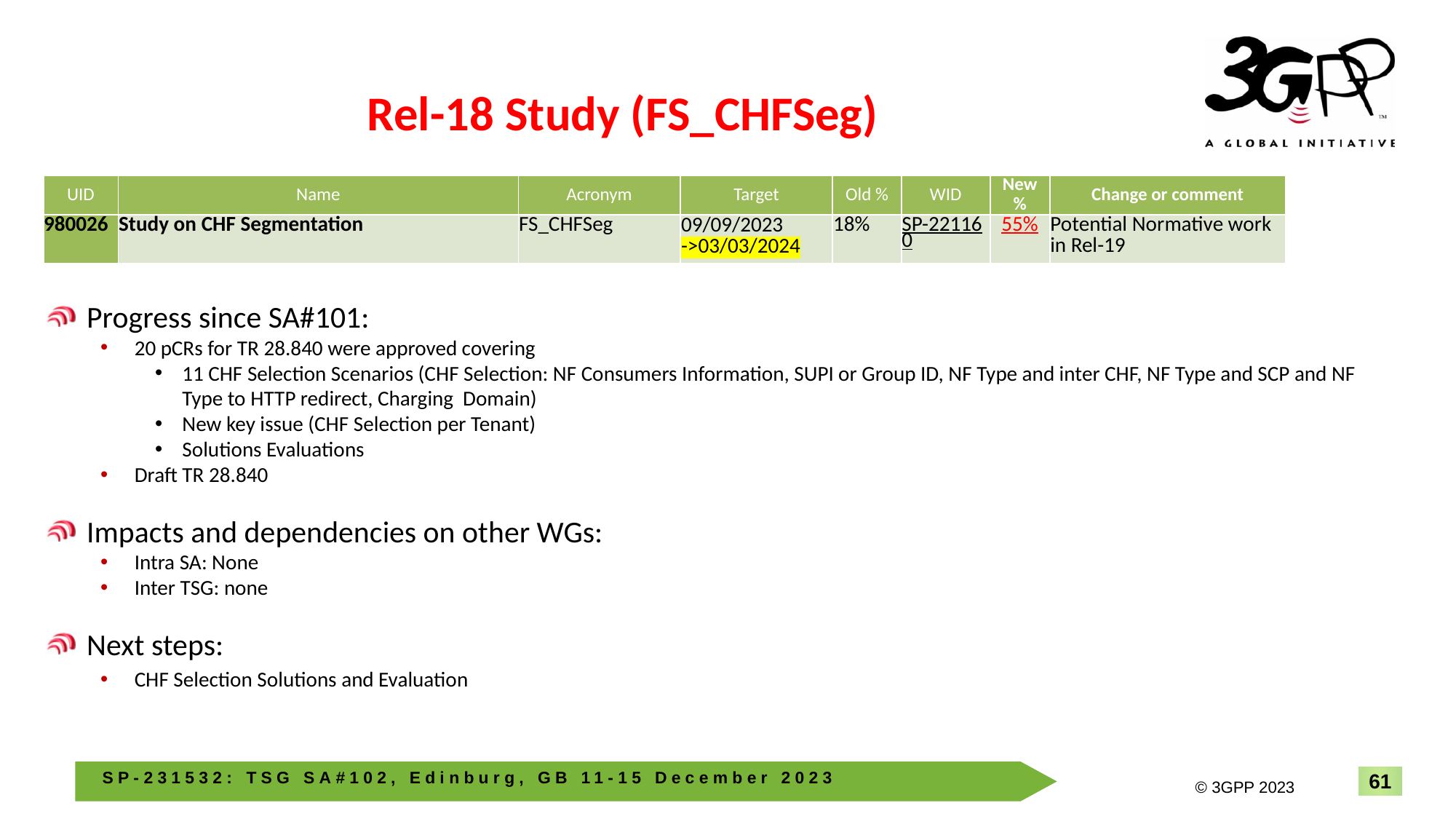

# Rel-18 Study (FS_CHFSeg)
| UID | Name | Acronym | Target | Old % | WID | New % | Change or comment |
| --- | --- | --- | --- | --- | --- | --- | --- |
| 980026 | Study on CHF Segmentation | FS\_CHFSeg | 09/09/2023 ->03/03/2024 | 18% | SP-221160 | 55% | Potential Normative work in Rel-19 |
Progress since SA#101:
20 pCRs for TR 28.840 were approved covering
11 CHF Selection Scenarios (CHF Selection: NF Consumers Information, SUPI or Group ID, NF Type and inter CHF, NF Type and SCP and NF Type to HTTP redirect, Charging  Domain)
New key issue (CHF Selection per Tenant)
Solutions Evaluations
Draft TR 28.840

Impacts and dependencies on other WGs:
Intra SA: None
Inter TSG: none

Next steps:
CHF Selection Solutions and Evaluation